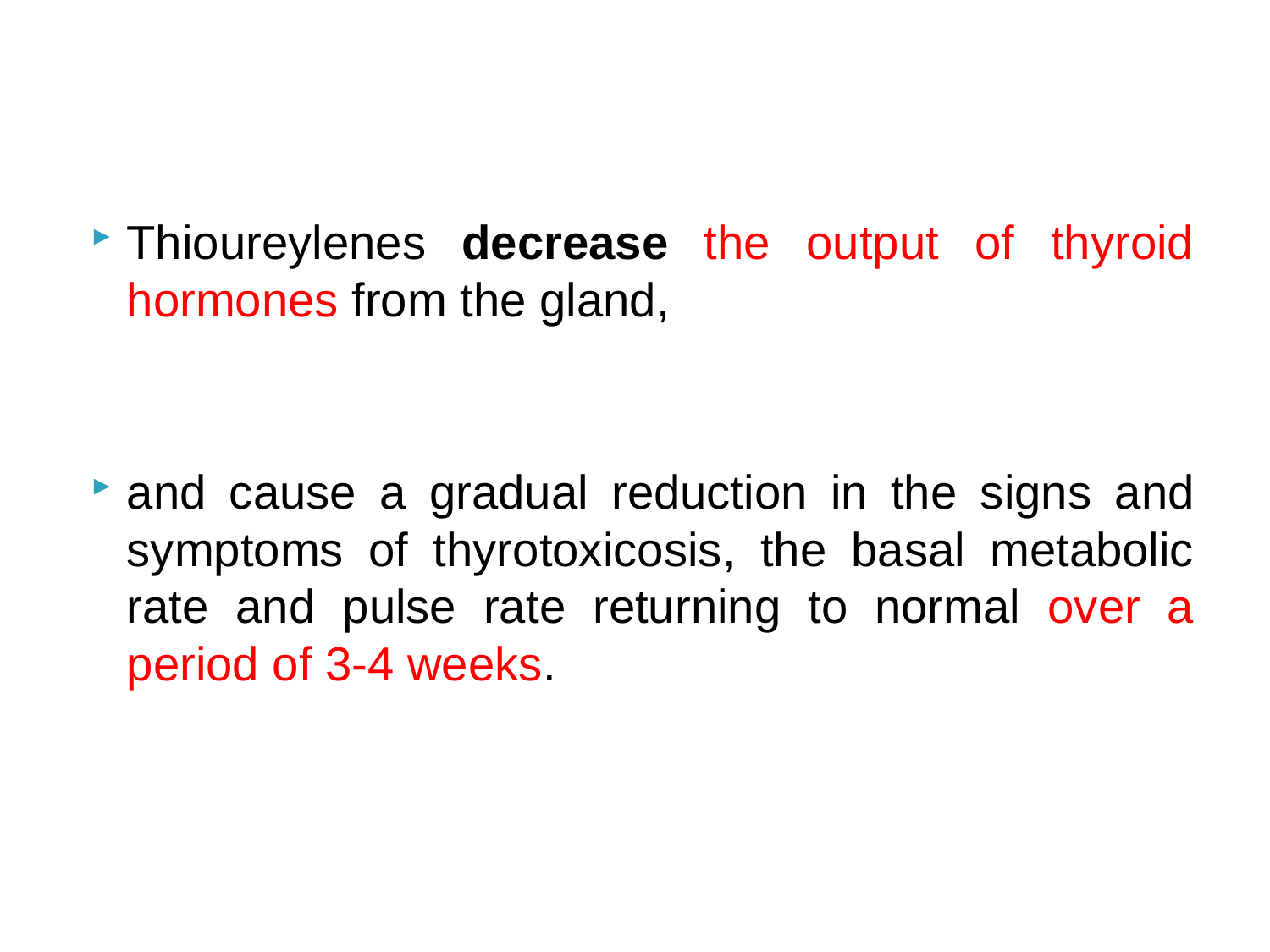

#
Thioureylenes decrease the output of thyroid hormones from the gland,

and cause a gradual reduction in the signs and symptoms of thyrotoxicosis, the basal metabolic rate and pulse rate returning to normal over a period of 3-4 weeks.